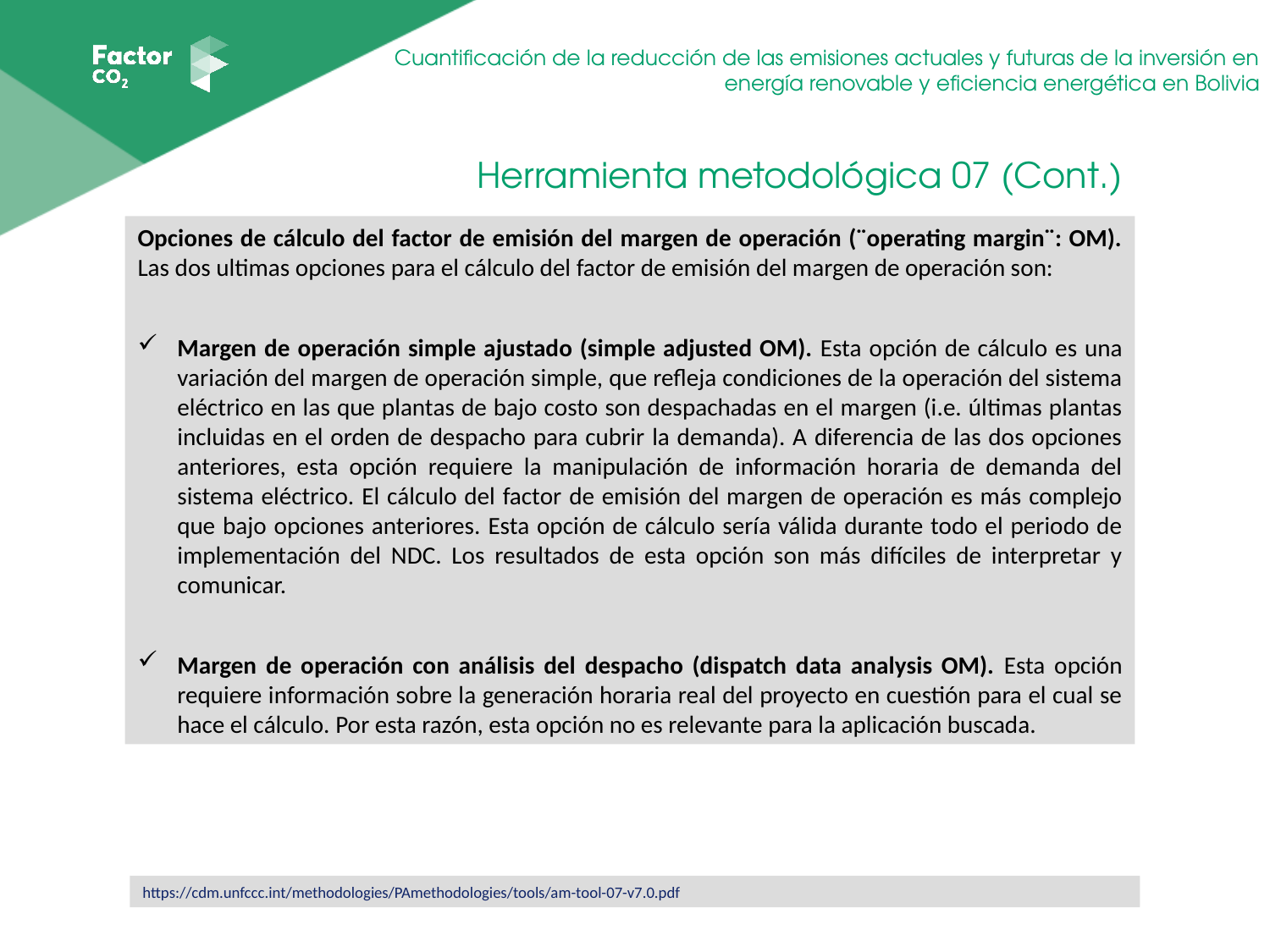

Herramienta metodológica 07 (Cont.)
Opciones de cálculo del factor de emisión del margen de operación (¨operating margin¨: OM). Las dos ultimas opciones para el cálculo del factor de emisión del margen de operación son:

Margen de operación simple ajustado (simple adjusted OM). Esta opción de cálculo es una variación del margen de operación simple, que refleja condiciones de la operación del sistema eléctrico en las que plantas de bajo costo son despachadas en el margen (i.e. últimas plantas incluidas en el orden de despacho para cubrir la demanda). A diferencia de las dos opciones anteriores, esta opción requiere la manipulación de información horaria de demanda del sistema eléctrico. El cálculo del factor de emisión del margen de operación es más complejo que bajo opciones anteriores. Esta opción de cálculo sería válida durante todo el periodo de implementación del NDC. Los resultados de esta opción son más difíciles de interpretar y comunicar.

Margen de operación con análisis del despacho (dispatch data analysis OM). Esta opción requiere información sobre la generación horaria real del proyecto en cuestión para el cual se hace el cálculo. Por esta razón, esta opción no es relevante para la aplicación buscada.
https://cdm.unfccc.int/methodologies/PAmethodologies/tools/am-tool-07-v7.0.pdf